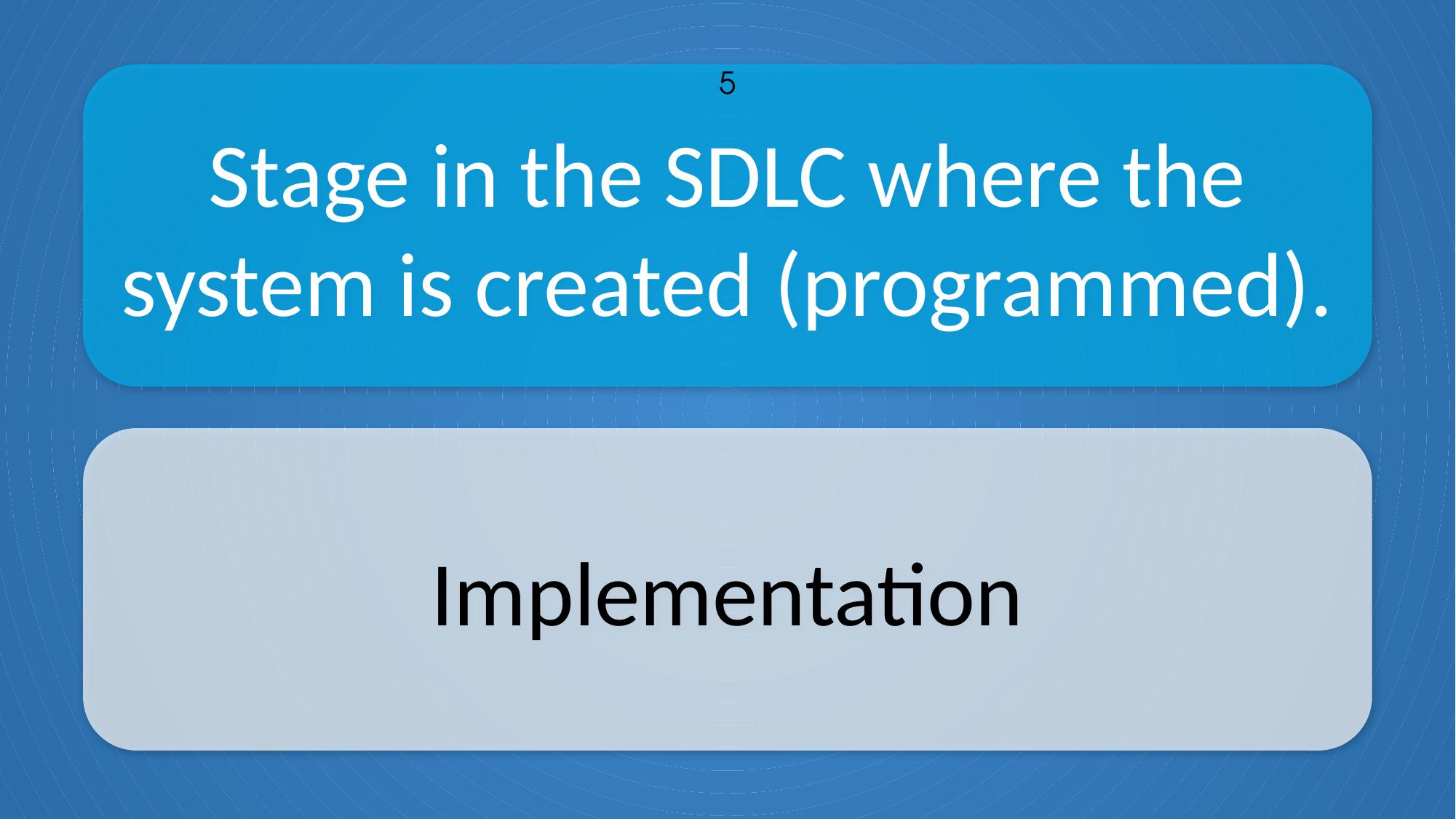

Stage in the SDLC where the system is created (programmed).
5
Implementation